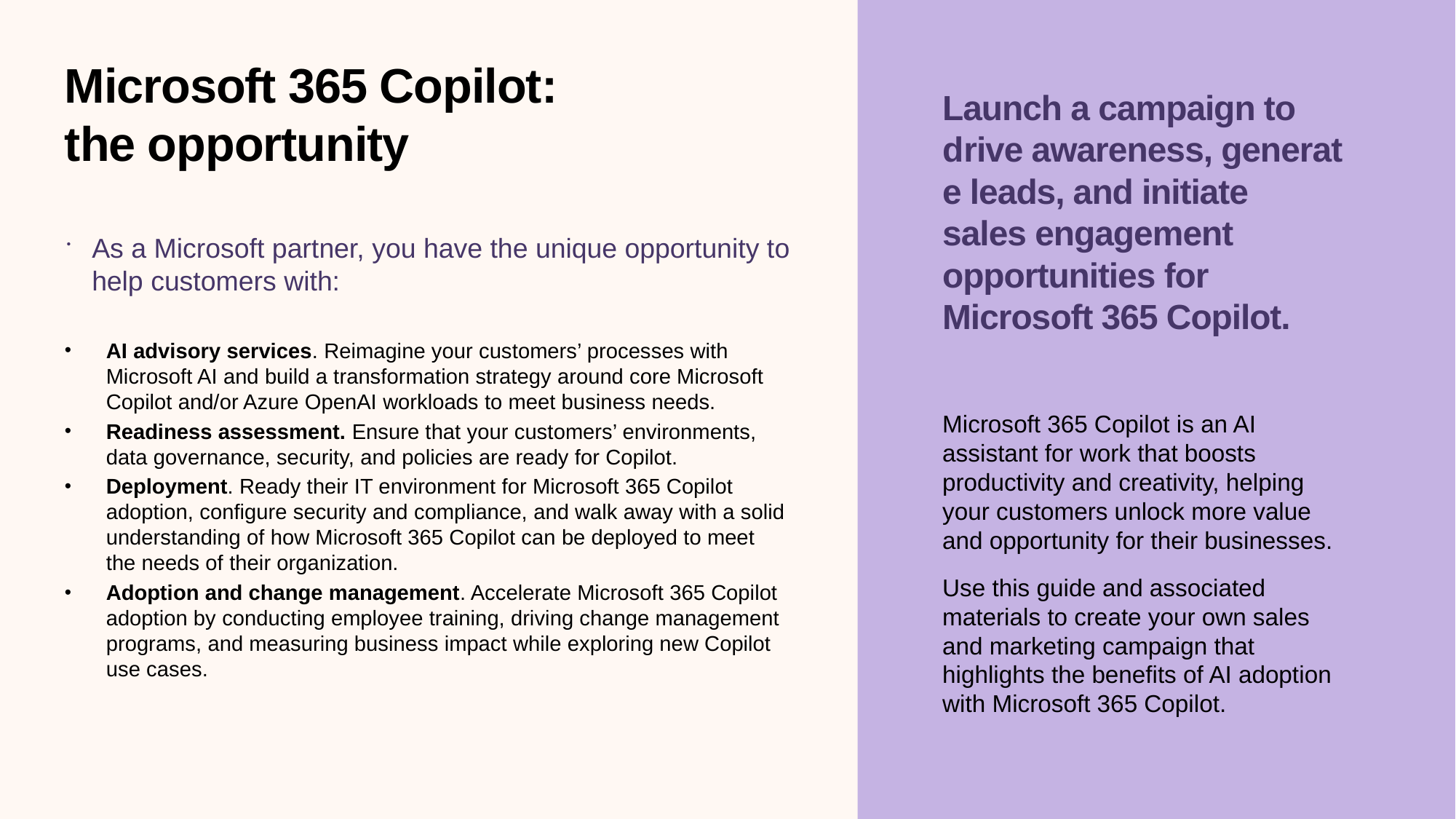

Microsoft 365 Copilot: 
the opportunity
Launch a campaign to drive awareness, generate leads, and initiate
sales engagement opportunities for Microsoft 365 Copilot.
As a Microsoft partner, you have the unique opportunity to help customers with:
AI advisory services. Reimagine your customers’ processes with Microsoft AI and build a transformation strategy around core Microsoft Copilot and/or Azure OpenAI workloads to meet business needs.​
Readiness assessment. Ensure that your customers’ environments, data governance, security, and policies are ready for Copilot.​
Deployment. Ready their IT environment for Microsoft 365 Copilot adoption, configure security and compliance, and walk away with a solid understanding of how Microsoft 365 Copilot can be deployed to meet the needs of their organization.​
Adoption and change management. Accelerate Microsoft 365 Copilot adoption by conducting employee training, driving change management programs, and measuring business impact while exploring new Copilot use cases.
Microsoft 365 Copilot is an AI assistant for work that boosts productivity and creativity, helping your customers unlock more value and opportunity for their businesses.
Use this guide and associated materials to create your own sales and marketing campaign that highlights the benefits of AI adoption with Microsoft 365 Copilot.